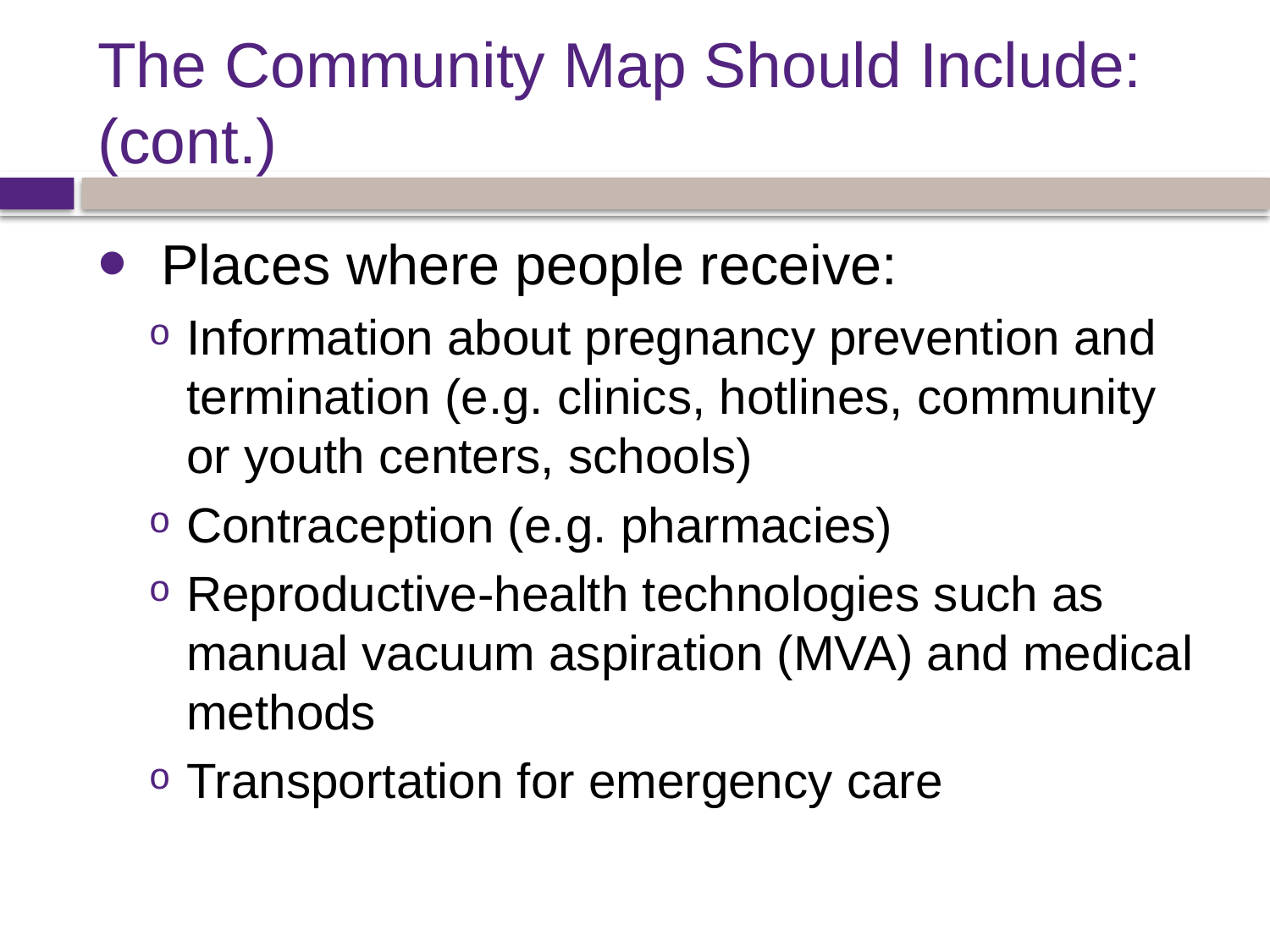

# The Community Map Should Include:(cont.)
Places where people receive:
Information about pregnancy prevention and termination (e.g. clinics, hotlines, community or youth centers, schools)
Contraception (e.g. pharmacies)
Reproductive-health technologies such as manual vacuum aspiration (MVA) and medical methods
Transportation for emergency care